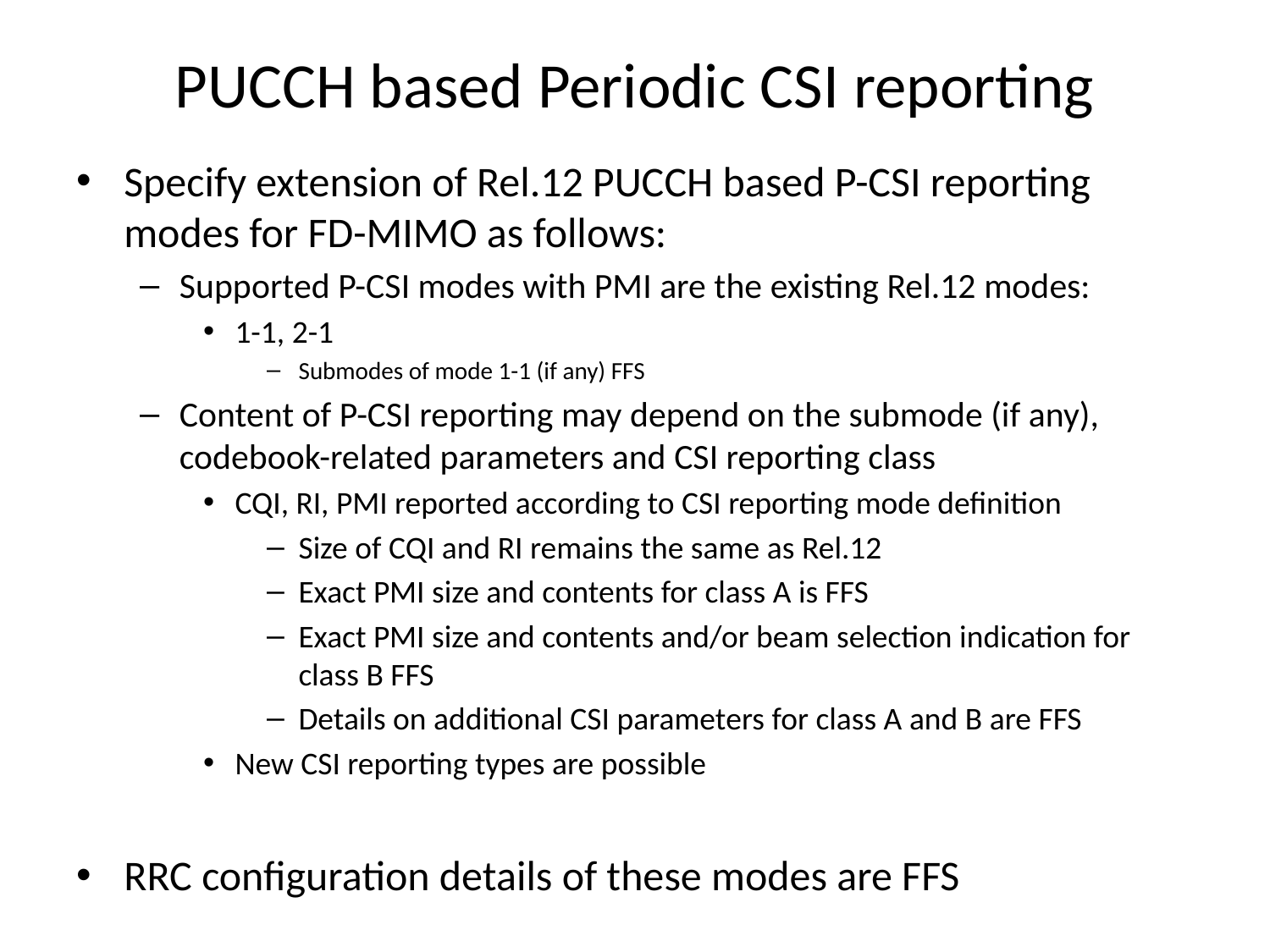

# PUCCH based Periodic CSI reporting
Specify extension of Rel.12 PUCCH based P-CSI reporting modes for FD-MIMO as follows:
Supported P-CSI modes with PMI are the existing Rel.12 modes:
1-1, 2-1
Submodes of mode 1-1 (if any) FFS
Content of P-CSI reporting may depend on the submode (if any), codebook-related parameters and CSI reporting class
CQI, RI, PMI reported according to CSI reporting mode definition
Size of CQI and RI remains the same as Rel.12
Exact PMI size and contents for class A is FFS
Exact PMI size and contents and/or beam selection indication for class B FFS
Details on additional CSI parameters for class A and B are FFS
New CSI reporting types are possible

RRC configuration details of these modes are FFS